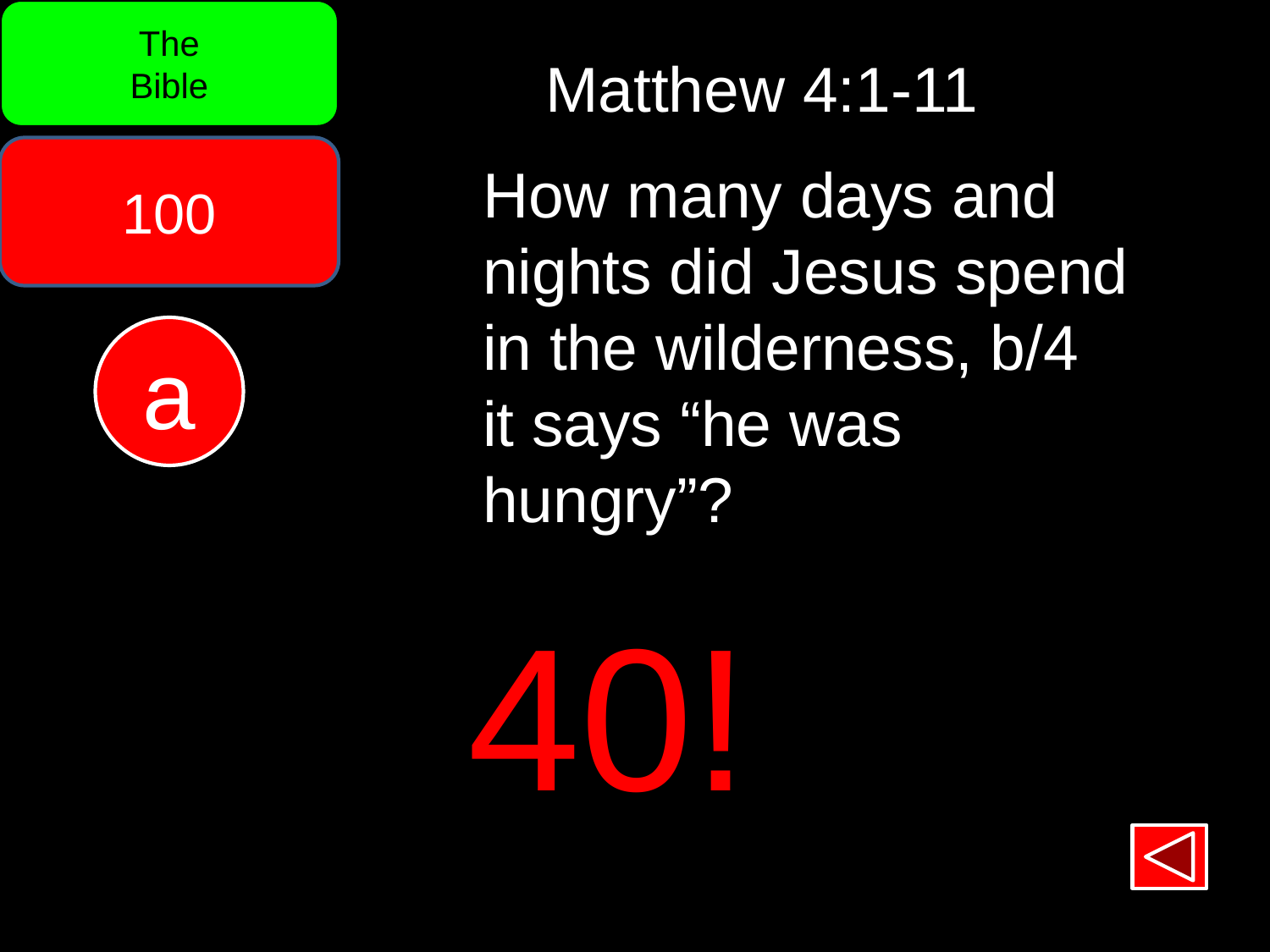

The
Bible
Matthew 4:1-11
100
How many days and
nights did Jesus spend
in the wilderness, b/4
it says “he was
hungry”?
a
40!